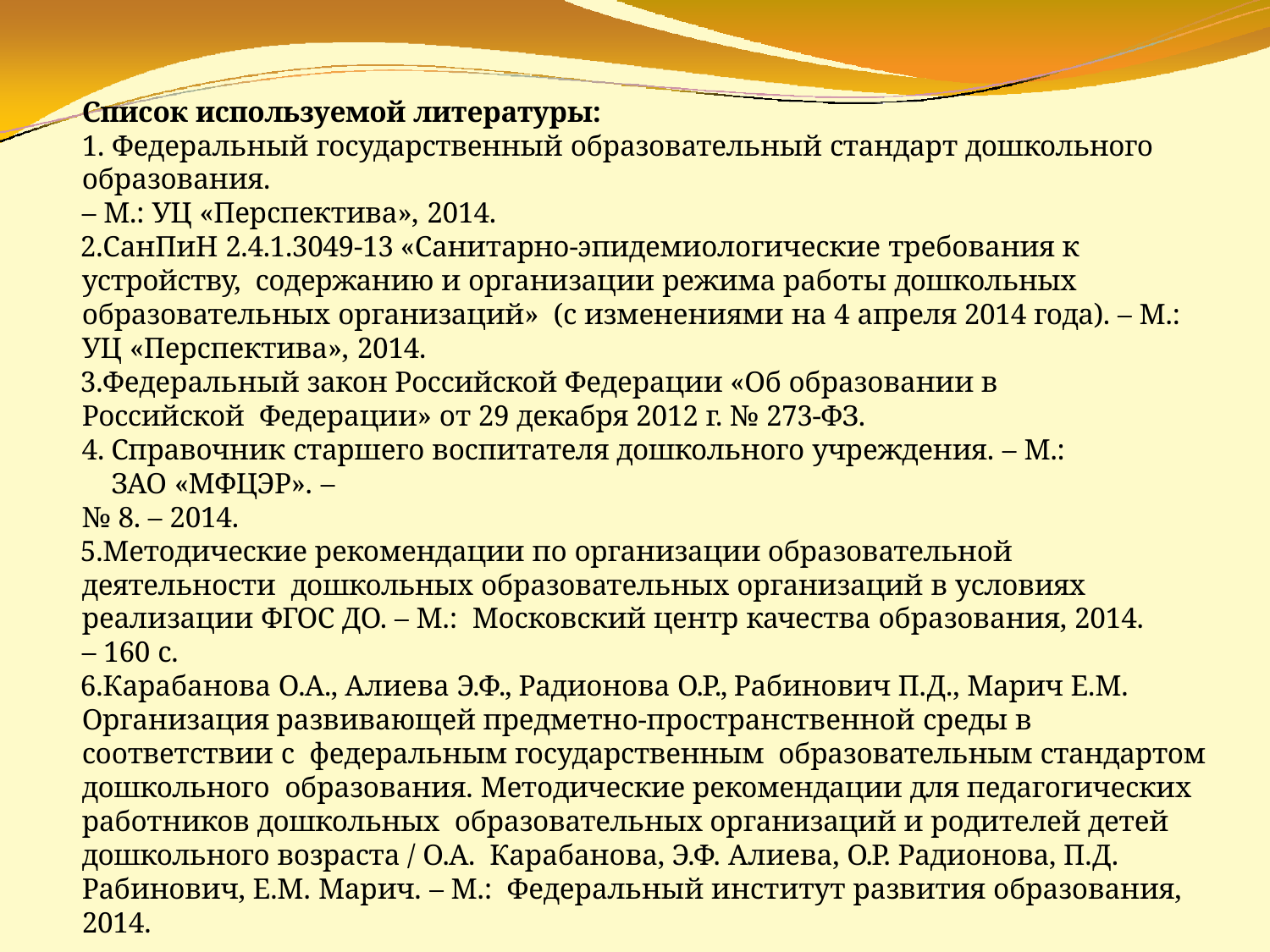

Список используемой литературы:
1. Федеральный государственный образовательный стандарт дошкольного образования.
– М.: УЦ «Перспектива», 2014.
СанПиН 2.4.1.3049-13 «Санитарно-эпидемиологические требования к устройству,  содержанию и организации режима работы дошкольных образовательных организаций»  (с изменениями на 4 апреля 2014 года). – М.: УЦ «Перспектива», 2014.
Федеральный закон Российской Федерации «Об образовании в Российской  Федерации» от 29 декабря 2012 г. № 273-ФЗ.
Справочник старшего воспитателя дошкольного учреждения. – М.: ЗАО «МФЦЭР». –
№ 8. – 2014.
Методические рекомендации по организации образовательной деятельности  дошкольных образовательных организаций в условиях реализации ФГОС ДО. – М.:  Московский центр качества образования, 2014. – 160 с.
Карабанова О.А., Алиева Э.Ф., Радионова О.Р., Рабинович П.Д., Марич Е.М.  Организация развивающей предметно-пространственной среды в соответствии с  федеральным государственным образовательным стандартом дошкольного  образования. Методические рекомендации для педагогических работников дошкольных  образовательных организаций и родителей детей дошкольного возраста / О.А.  Карабанова, Э.Ф. Алиева, О.Р. Радионова, П.Д. Рабинович, Е.М. Марич. – М.:  Федеральный институт развития образования, 2014.